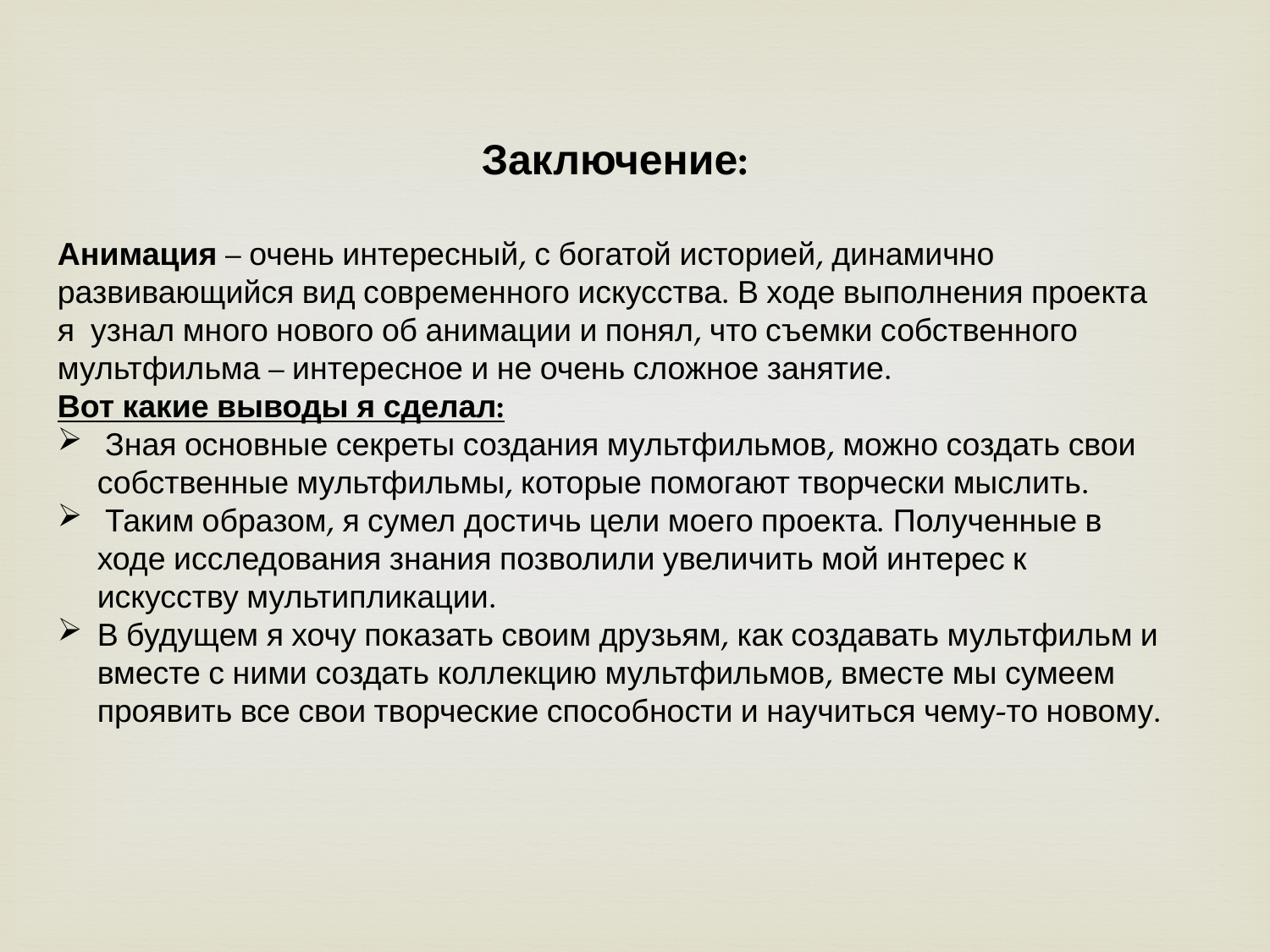

Заключение:

Анимация – очень интересный, с богатой историей, динамично развивающийся вид современного искусства. В ходе выполнения проекта я  узнал много нового об анимации и понял, что съемки собственного мультфильма – интересное и не очень сложное занятие.
Вот какие выводы я сделал:
 Зная основные секреты создания мультфильмов, можно создать свои собственные мультфильмы, которые помогают творчески мыслить.
 Таким образом, я сумел достичь цели моего проекта. Полученные в ходе исследования знания позволили увеличить мой интерес к искусству мультипликации.
В будущем я хочу показать своим друзьям, как создавать мультфильм и вместе с ними создать коллекцию мультфильмов, вместе мы сумеем проявить все свои творческие способности и научиться чему-то новому.